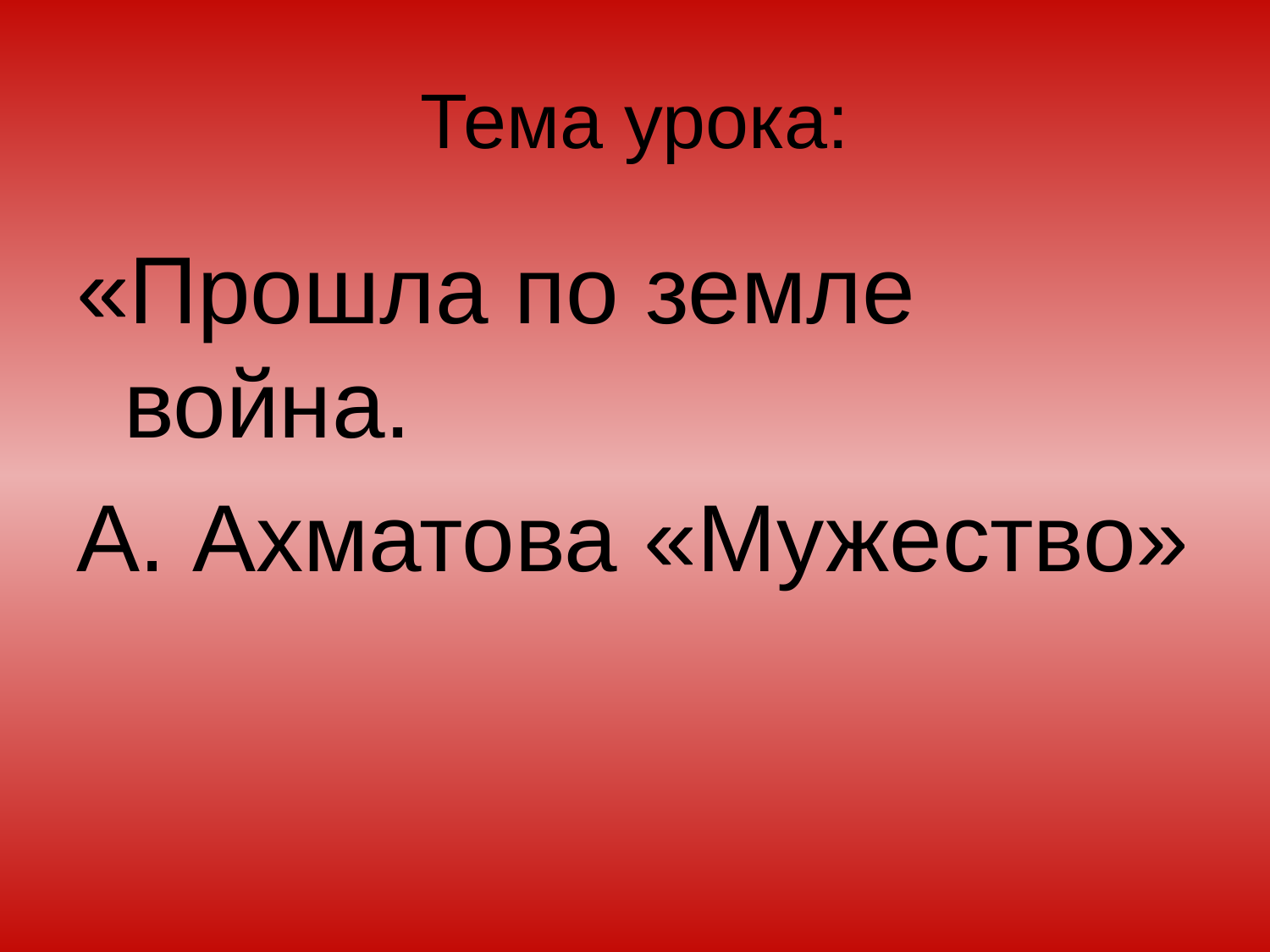

# Тема урока:
«Прошла по земле война.
А. Ахматова «Мужество»